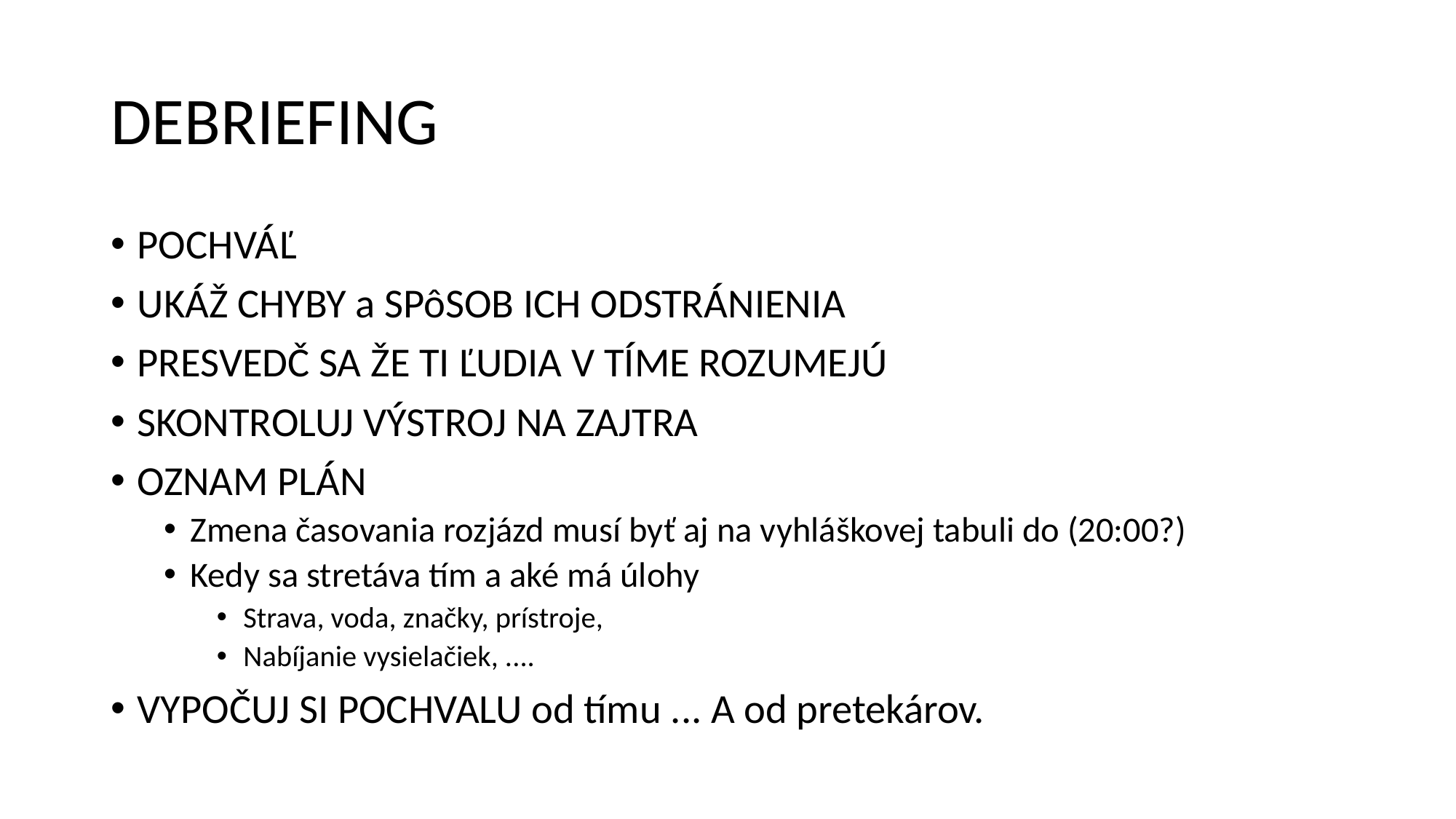

# DEBRIEFING
POCHVÁĽ
UKÁŽ CHYBY a SPôSOB ICH ODSTRÁNIENIA
PRESVEDČ SA ŽE TI ĽUDIA V TÍME ROZUMEJÚ
SKONTROLUJ VÝSTROJ NA ZAJTRA
OZNAM PLÁN
Zmena časovania rozjázd musí byť aj na vyhláškovej tabuli do (20:00?)
Kedy sa stretáva tím a aké má úlohy
Strava, voda, značky, prístroje,
Nabíjanie vysielačiek, ....
VYPOČUJ SI POCHVALU od tímu ... A od pretekárov.